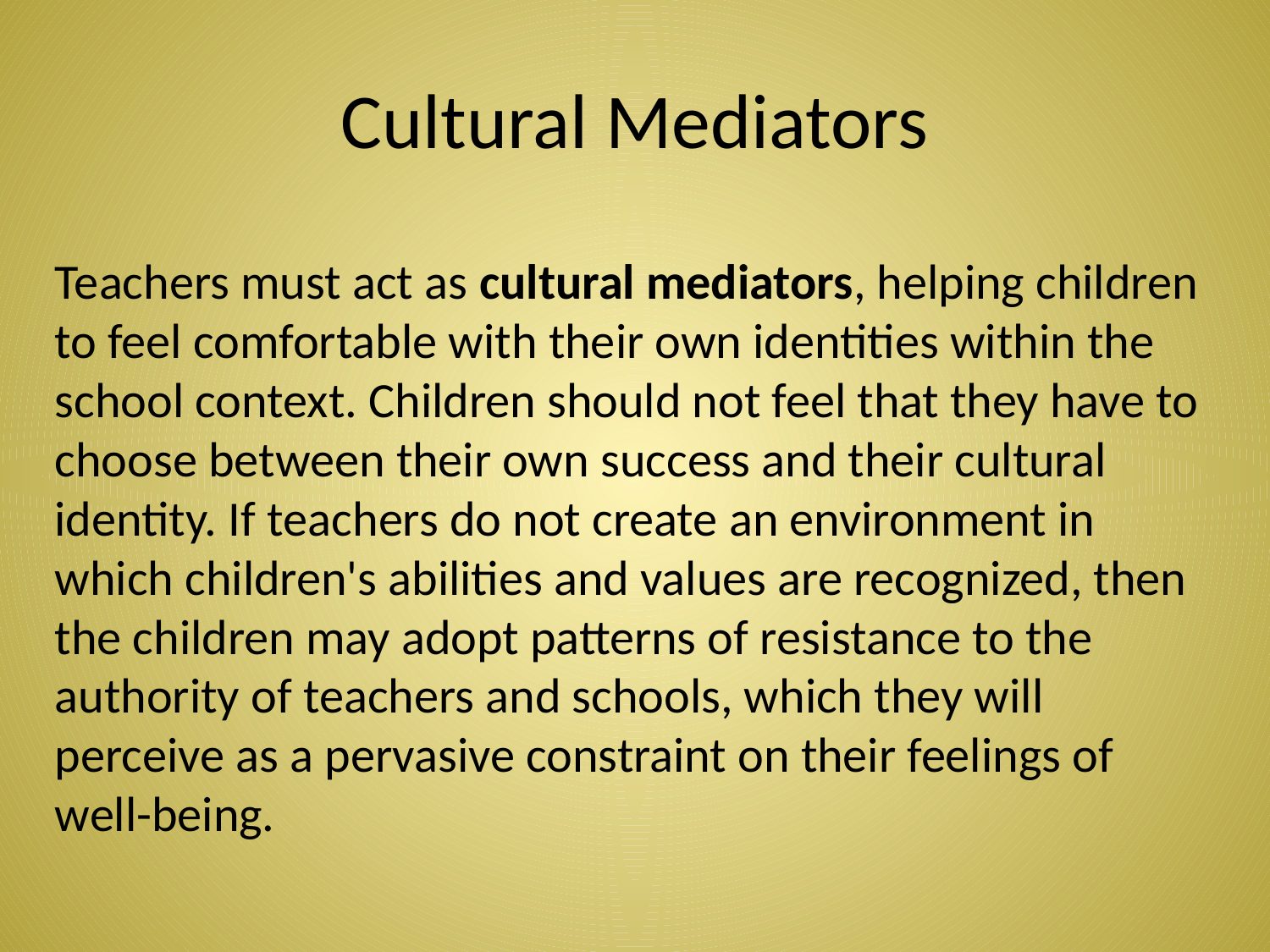

# Cultural Mediators
Teachers must act as cultural mediators, helping children to feel comfortable with their own identities within the school context. Children should not feel that they have to choose between their own success and their cultural identity. If teachers do not create an environment in which children's abilities and values are recognized, then the children may adopt patterns of resistance to the authority of teachers and schools, which they will perceive as a pervasive constraint on their feelings of well-being.